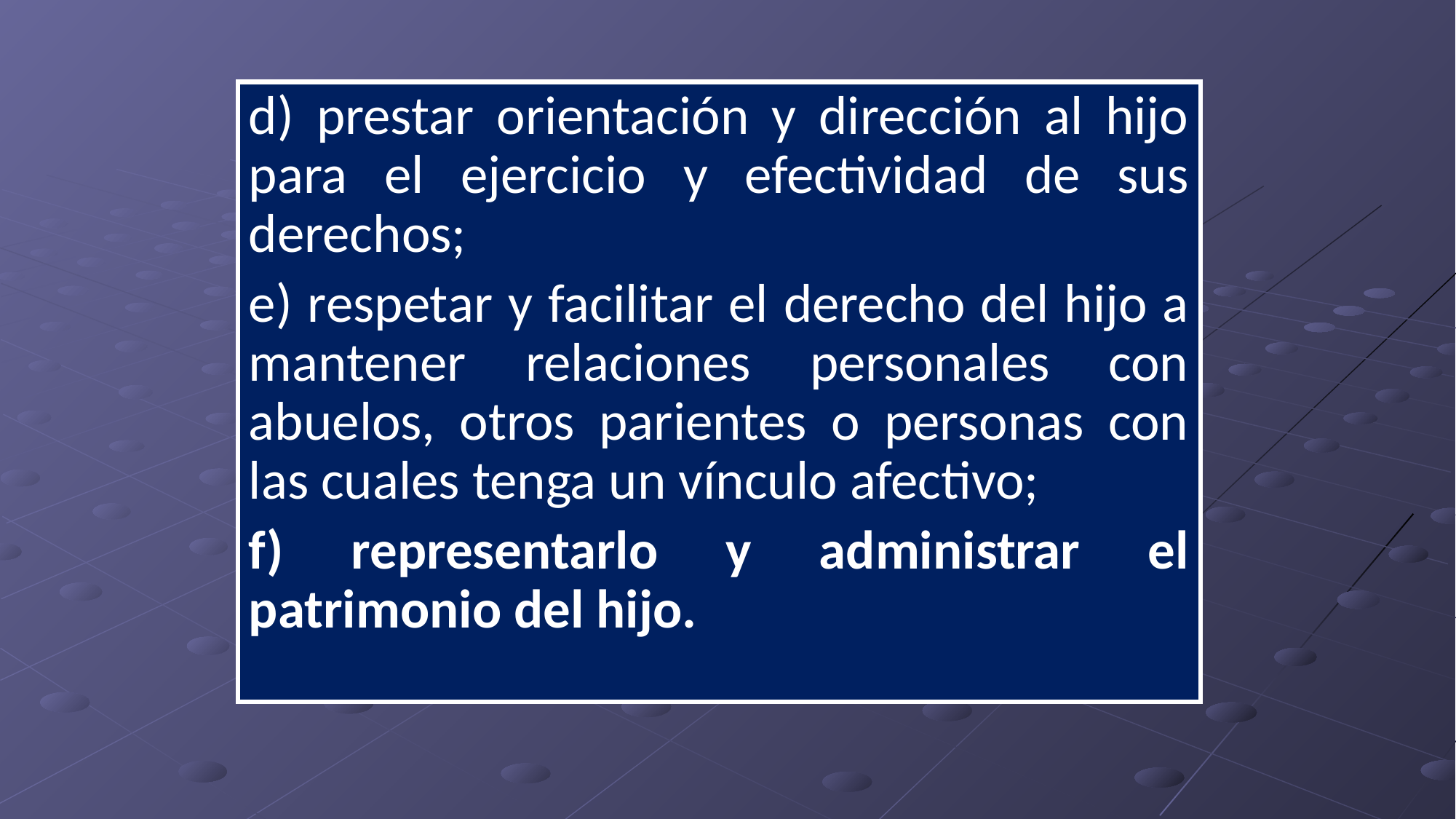

d) prestar orientación y dirección al hijo para el ejercicio y efectividad de sus derechos;
e) respetar y facilitar el derecho del hijo a mantener relaciones personales con abuelos, otros parientes o personas con las cuales tenga un vínculo afectivo;
f) representarlo y administrar el patrimonio del hijo.